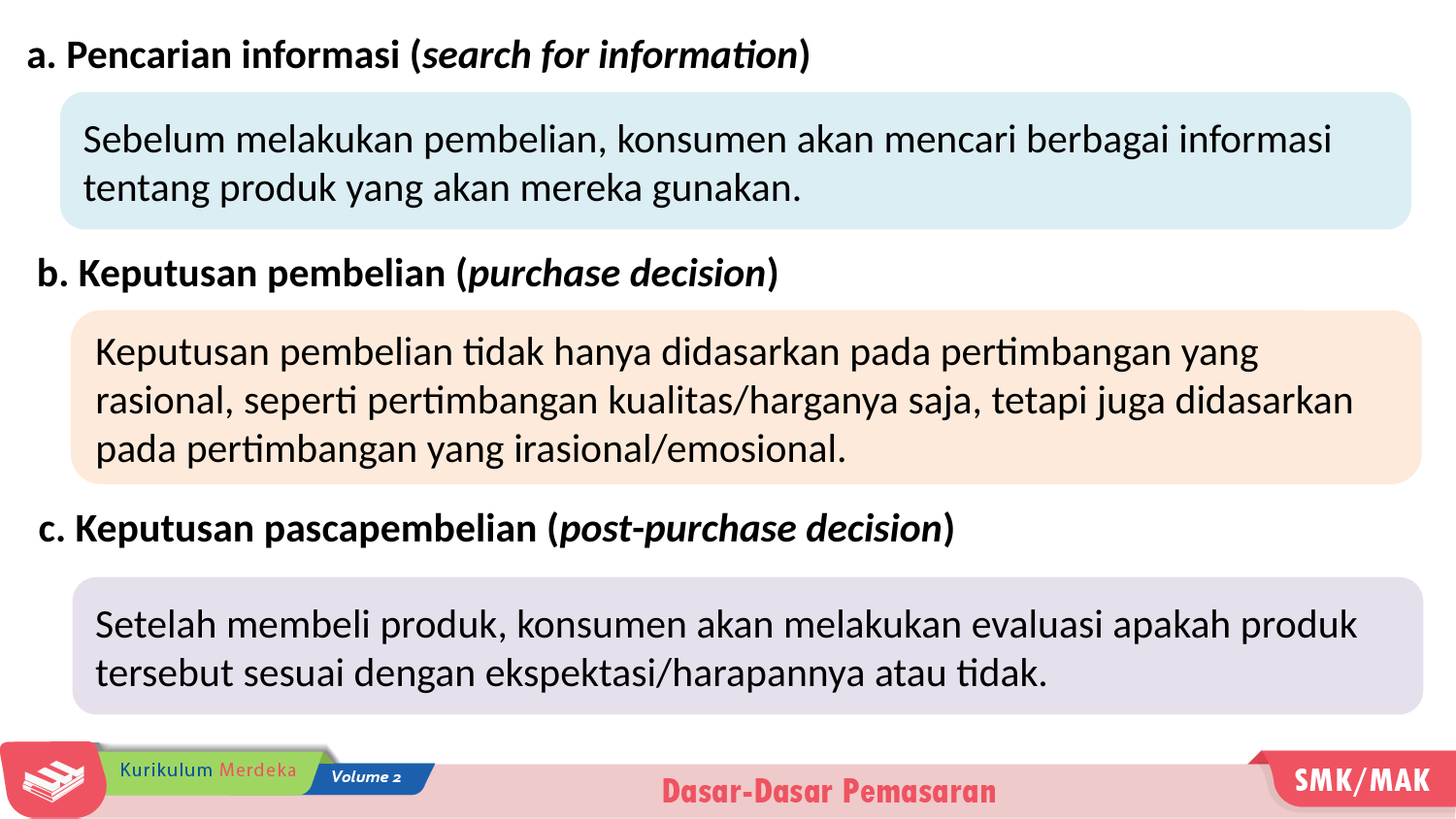

a. Pencarian informasi (search for information)
Sebelum melakukan pembelian, konsumen akan mencari berbagai informasi tentang produk yang akan mereka gunakan.
b. Keputusan pembelian (purchase decision)
Keputusan pembelian tidak hanya didasarkan pada pertimbangan yang rasional, seperti pertimbangan kualitas/harganya saja, tetapi juga didasarkan pada pertimbangan yang irasional/emosional.
c. Keputusan pascapembelian (post-purchase decision)
Setelah membeli produk, konsumen akan melakukan evaluasi apakah produk tersebut sesuai dengan ekspektasi/harapannya atau tidak.